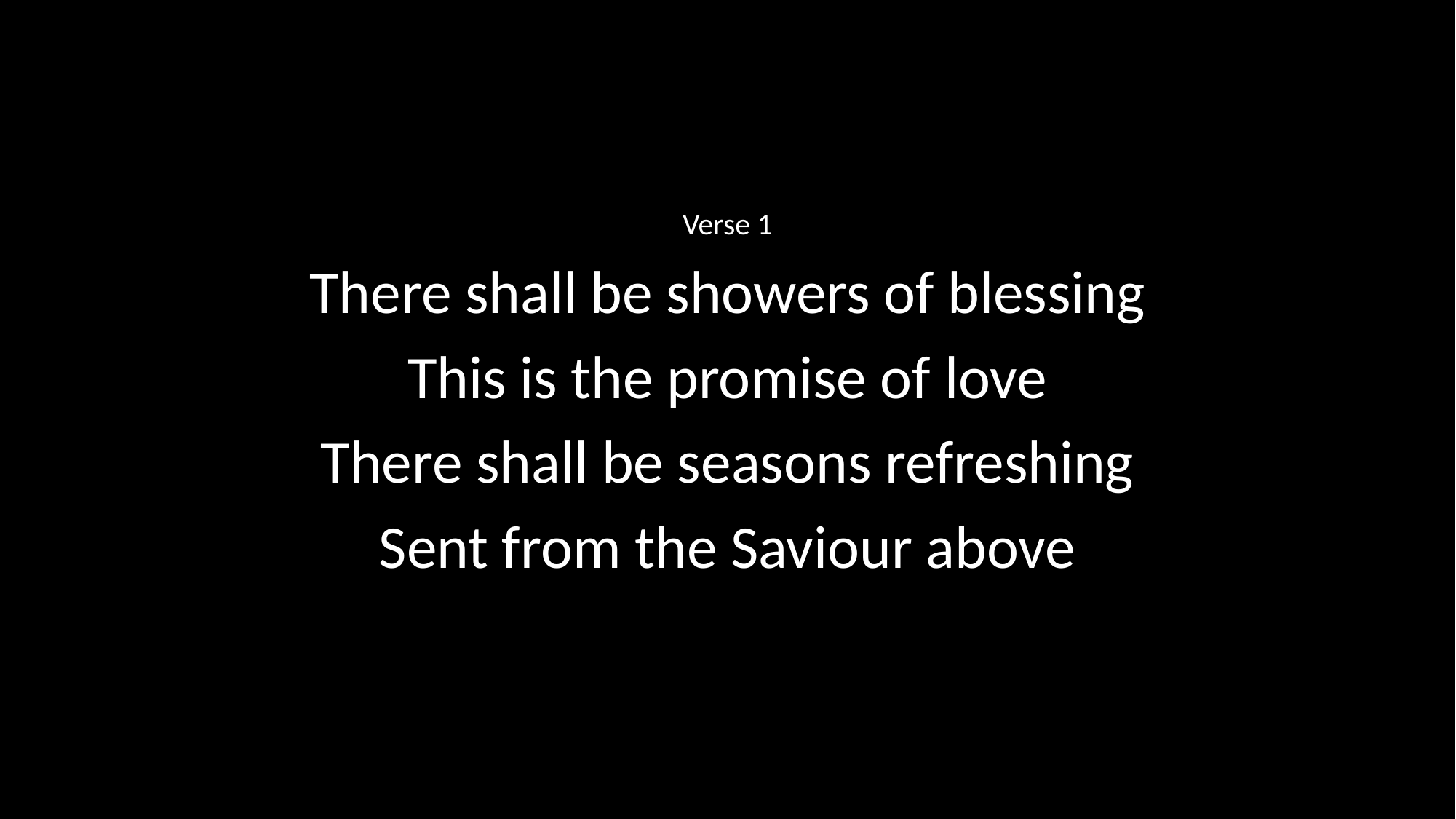

Verse 1
There shall be showers of blessing
This is the promise of love
There shall be seasons refreshing
Sent from the Saviour above